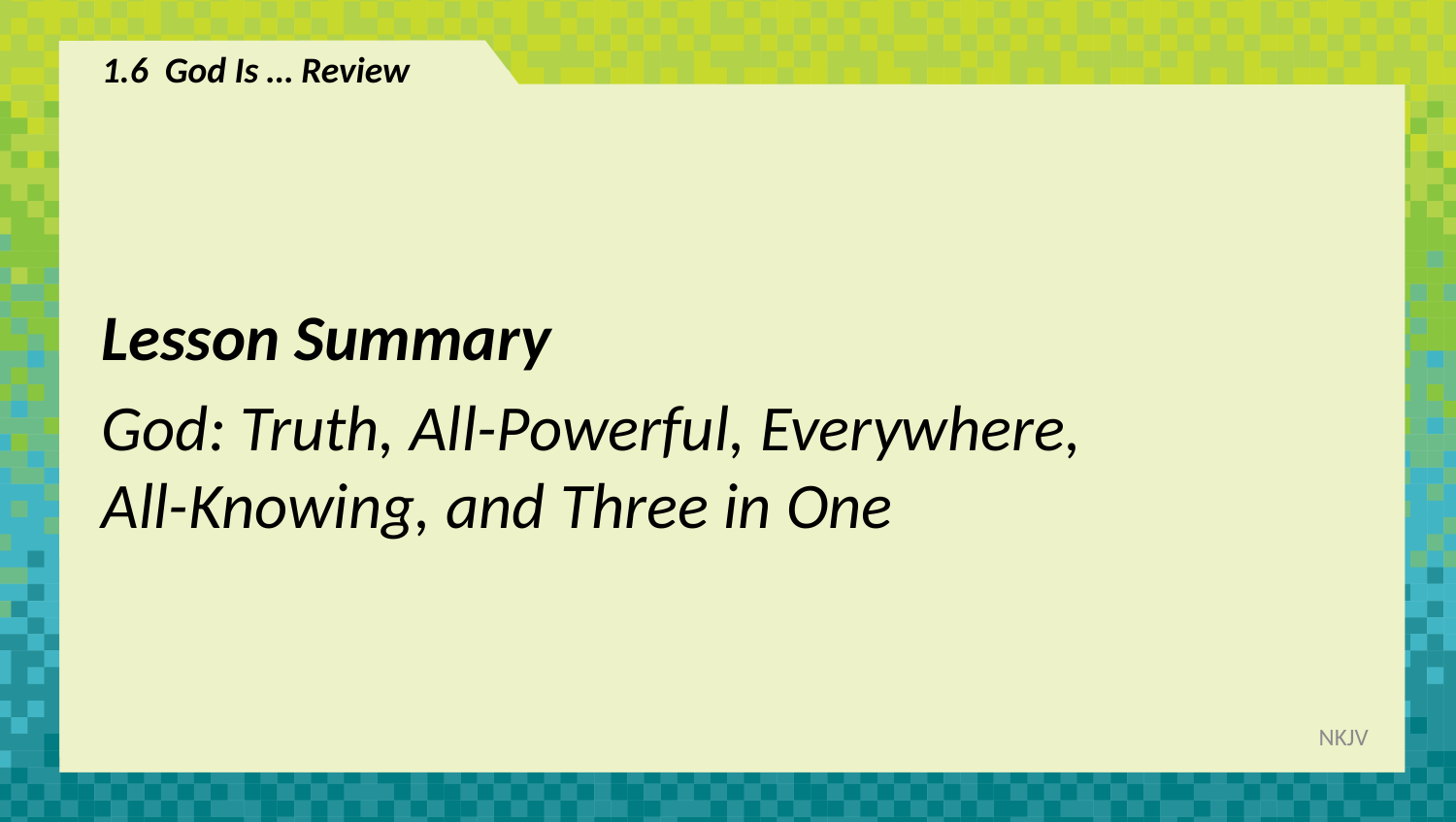

# 1.6  God Is … Review
Lesson Summary
God: Truth, All-Powerful, Everywhere,
All-Knowing, and Three in One
NKJV